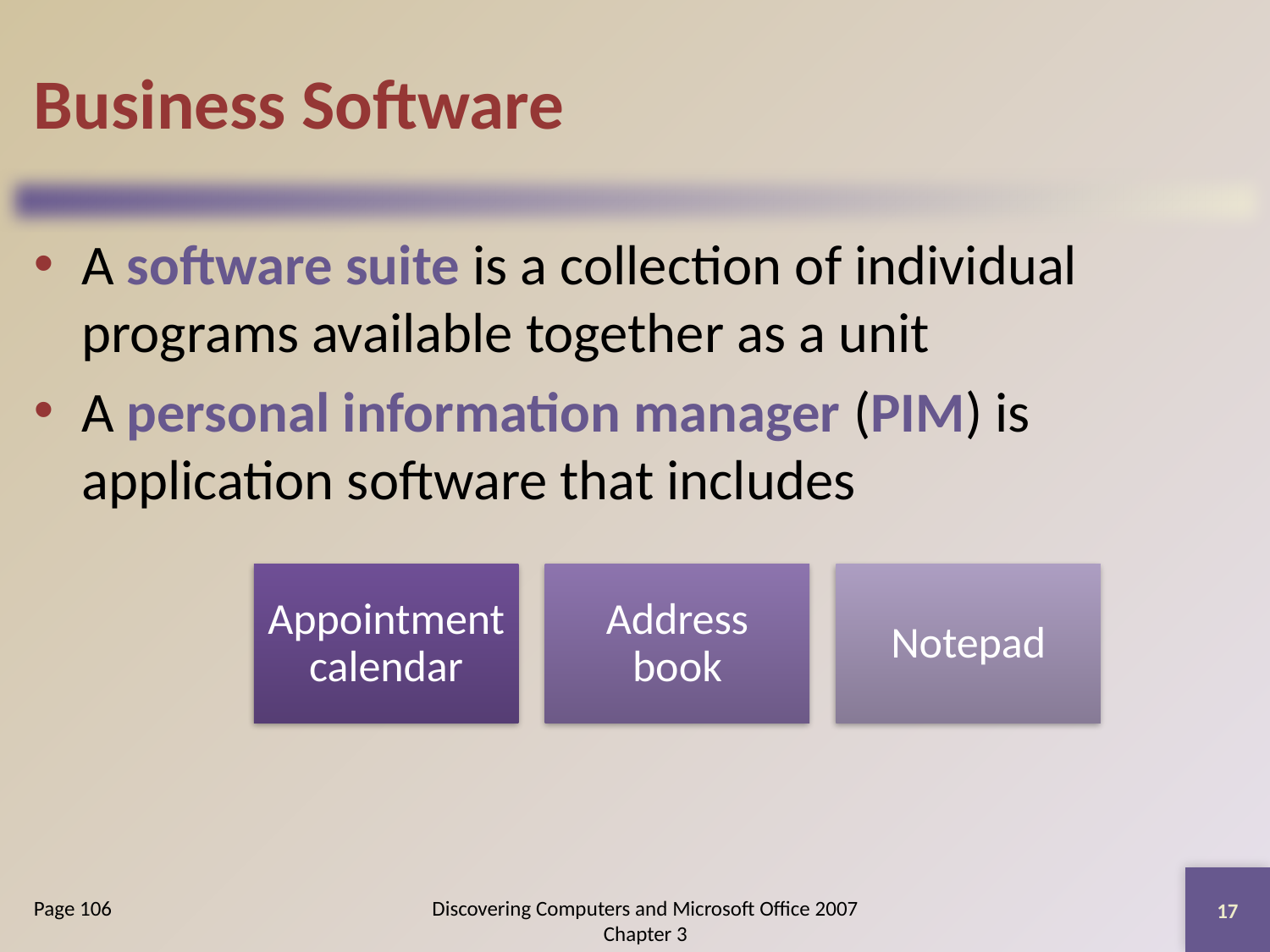

# Business Software
A software suite is a collection of individual programs available together as a unit
A personal information manager (PIM) is application software that includes
Appointment calendar
Address book
Notepad
17
Page 106
Discovering Computers and Microsoft Office 2007
Chapter 3